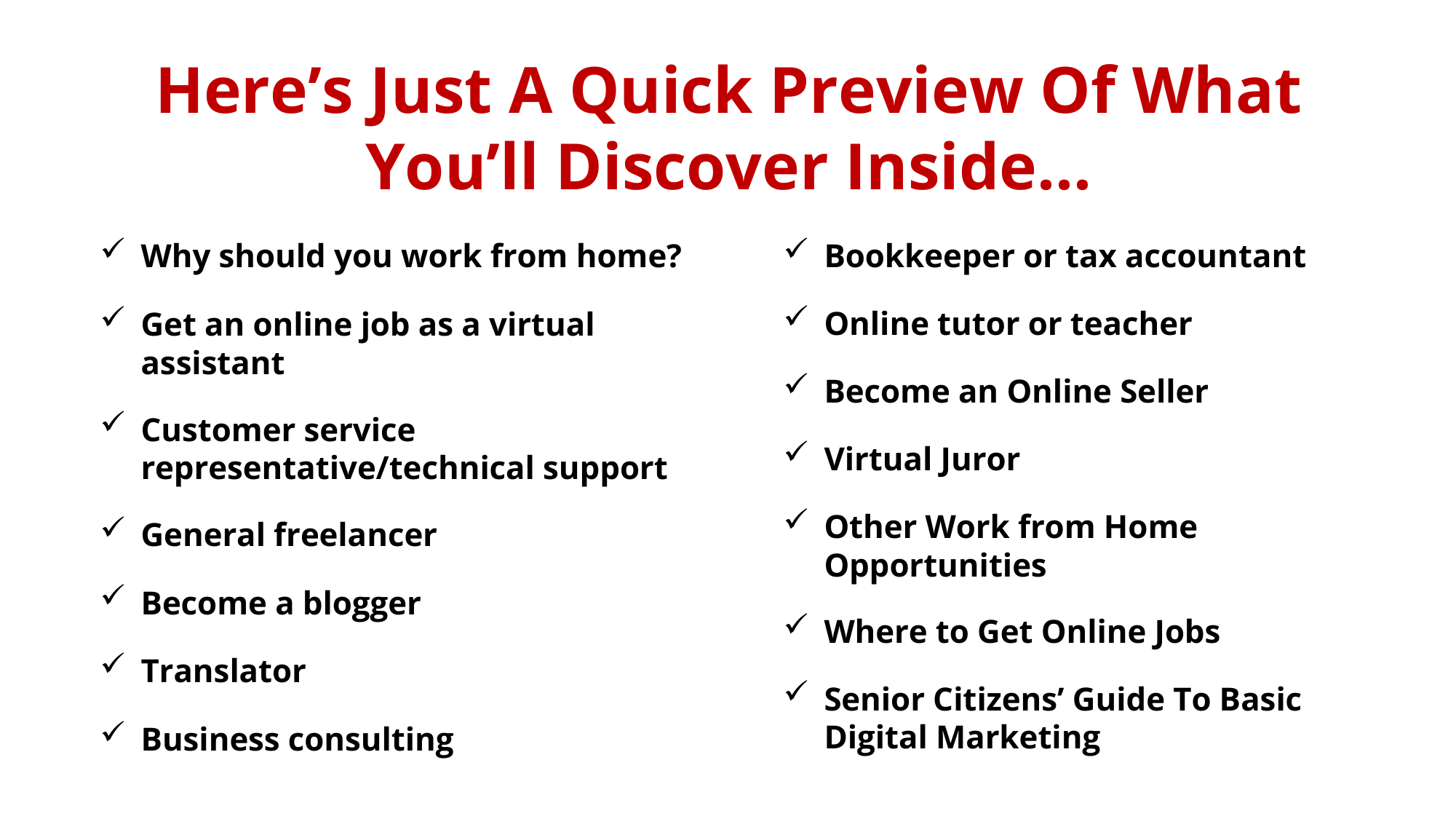

Here’s Just A Quick Preview Of What You’ll Discover Inside...
Why should you work from home?
Bookkeeper or tax accountant
Online tutor or teacher
Get an online job as a virtual assistant
Become an Online Seller
Customer service representative/technical support
Virtual Juror
Other Work from Home Opportunities
General freelancer
Become a blogger
Where to Get Online Jobs
Translator
Senior Citizens’ Guide To Basic Digital Marketing
Business consulting